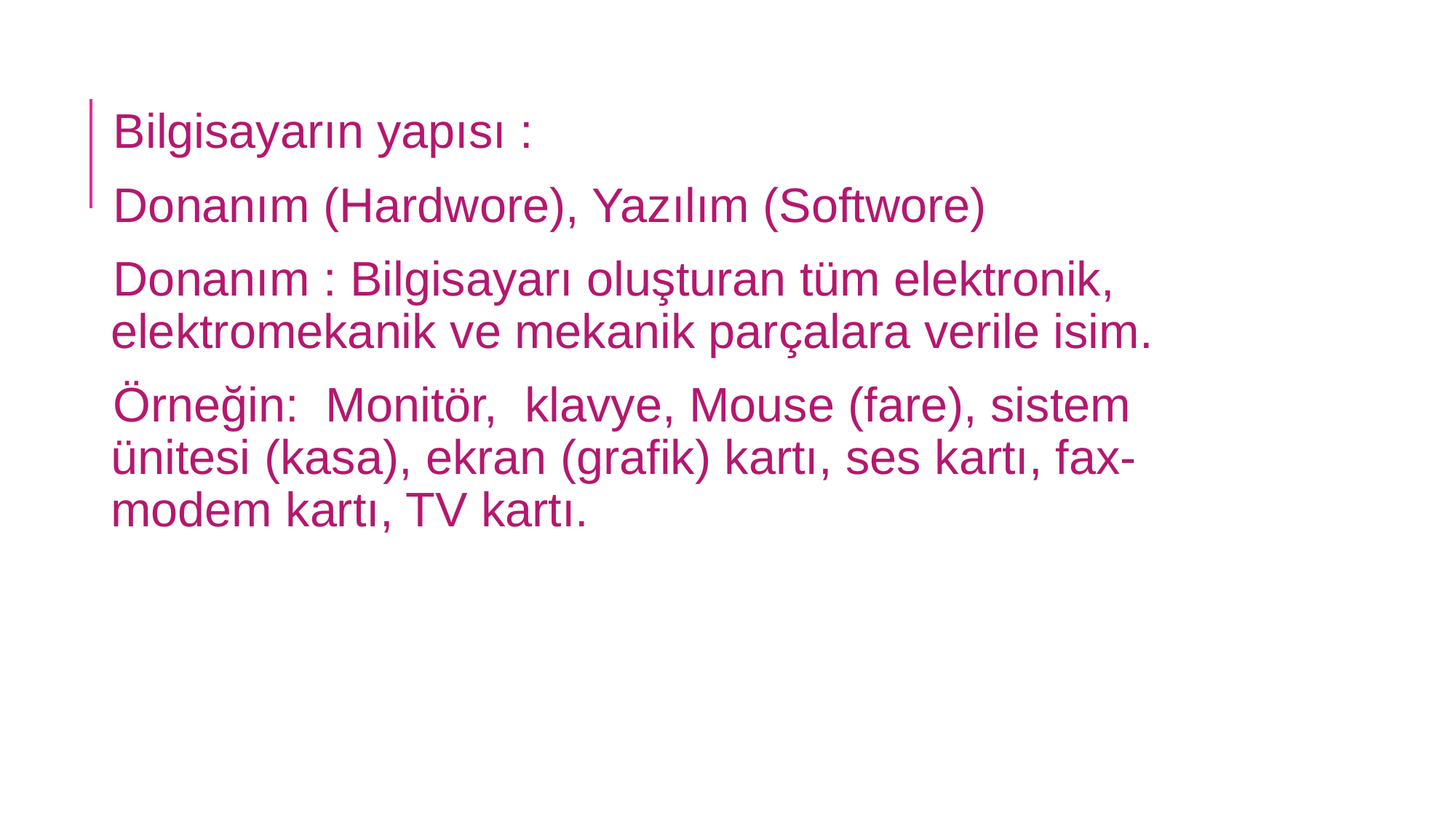

Bilgisayarın yapısı :
Donanım (Hardwore), Yazılım (Softwore)
Donanım : Bilgisayarı oluşturan tüm elektronik, elektromekanik ve mekanik parçalara verile isim.
Örneğin:  Monitör,  klavye, Mouse (fare), sistem ünitesi (kasa), ekran (grafik) kartı, ses kartı, fax-modem kartı, TV kartı.